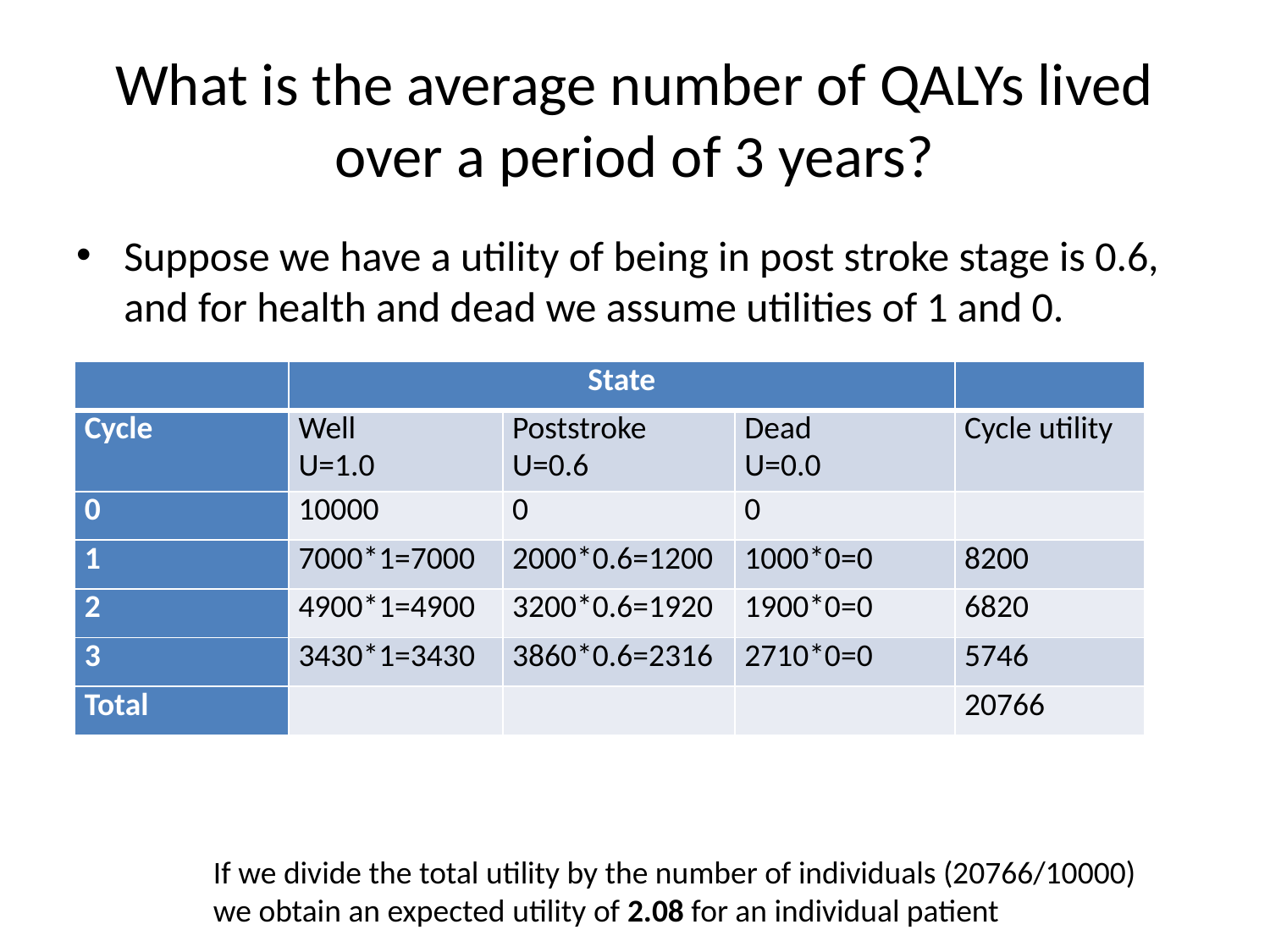

# What is the average number of QALYs lived over a period of 3 years?
Suppose we have a utility of being in post stroke stage is 0.6, and for health and dead we assume utilities of 1 and 0.

|  | State |  |  |  |
| --- | --- | --- | --- | --- |
| Cycle | Well U=1.0 | Poststroke U=0.6 | Dead U=0.0 | Cycle utility |
| 0 | 10000 | 0 | 0 |  |
| 1 | 7000\*1=7000 | 2000\*0.6=1200 | 1000\*0=0 | 8200 |
| 2 | 4900\*1=4900 | 3200\*0.6=1920 | 1900\*0=0 | 6820 |
| 3 | 3430\*1=3430 | 3860\*0.6=2316 | 2710\*0=0 | 5746 |
| Total |  |  |  | 20766 |
If we divide the total utility by the number of individuals (20766/10000)
we obtain an expected utility of 2.08 for an individual patient